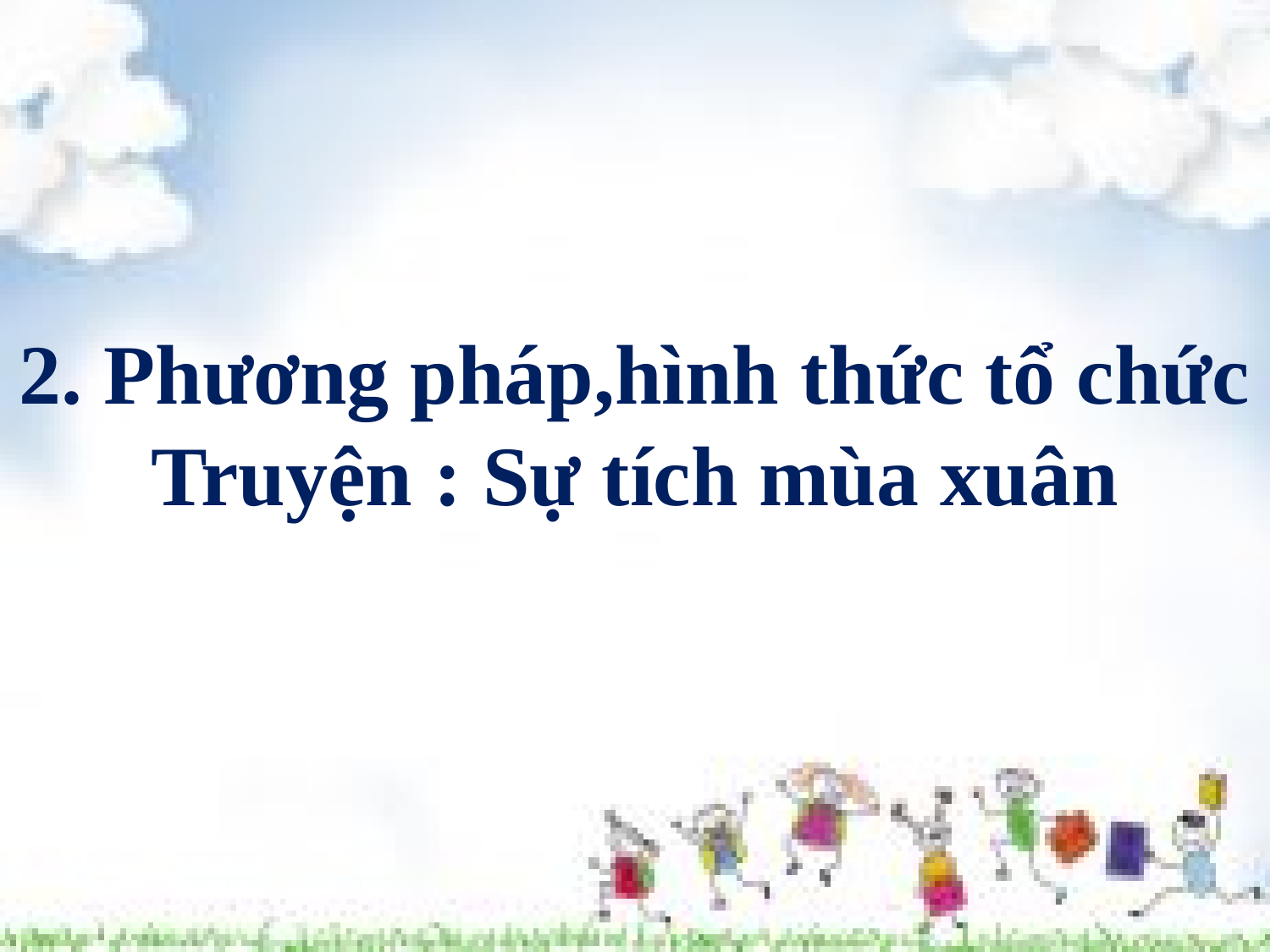

2. Phương pháp,hình thức tổ chức
Truyện : Sự tích mùa xuân